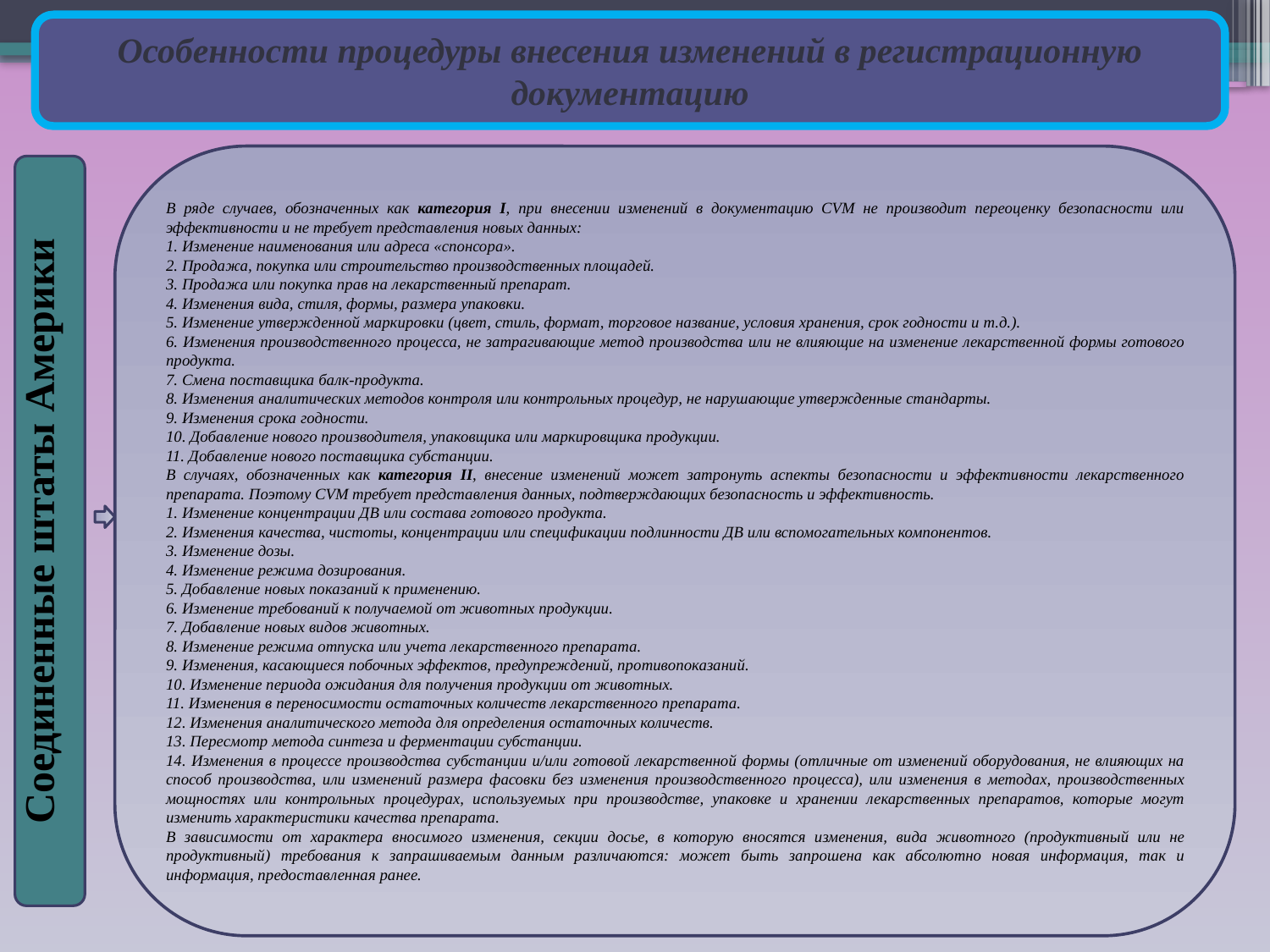

Особенности процедуры внесения изменений в регистрационную документацию
В ряде случаев, обозначенных как категория I, при внесении изменений в документацию CVM не производит переоценку безопасности или эффективности и не требует представления новых данных:
1. Изменение наименования или адреса «спонсора».
2. Продажа, покупка или строительство производственных площадей.
3. Продажа или покупка прав на лекарственный препарат.
4. Изменения вида, стиля, формы, размера упаковки.
5. Изменение утвержденной маркировки (цвет, стиль, формат, торговое название, условия хранения, срок годности и т.д.).
6. Изменения производственного процесса, не затрагивающие метод производства или не влияющие на изменение лекарственной формы готового продукта.
7. Смена поставщика балк-продукта.
8. Изменения аналитических методов контроля или контрольных процедур, не нарушающие утвержденные стандарты.
9. Изменения срока годности.
10. Добавление нового производителя, упаковщика или маркировщика продукции.
11. Добавление нового поставщика субстанции.
В случаях, обозначенных как категория II, внесение изменений может затронуть аспекты безопасности и эффективности лекарственного препарата. Поэтому CVM требует представления данных, подтверждающих безопасность и эффективность.
1. Изменение концентрации ДВ или состава готового продукта.
2. Изменения качества, чистоты, концентрации или спецификации подлинности ДВ или вспомогательных компонентов.
3. Изменение дозы.
4. Изменение режима дозирования.
5. Добавление новых показаний к применению.
6. Изменение требований к получаемой от животных продукции.
7. Добавление новых видов животных.
8. Изменение режима отпуска или учета лекарственного препарата.
9. Изменения, касающиеся побочных эффектов, предупреждений, противопоказаний.
10. Изменение периода ожидания для получения продукции от животных.
11. Изменения в переносимости остаточных количеств лекарственного препарата.
12. Изменения аналитического метода для определения остаточных количеств.
13. Пересмотр метода синтеза и ферментации субстанции.
14. Изменения в процессе производства субстанции и/или готовой лекарственной формы (отличные от изменений оборудования, не влияющих на способ производства, или изменений размера фасовки без изменения производственного процесса), или изменения в методах, производственных мощностях или контрольных процедурах, используемых при производстве, упаковке и хранении лекарственных препаратов, которые могут изменить характеристики качества препарата.
В зависимости от характера вносимого изменения, секции досье, в которую вносятся изменения, вида животного (продуктивный или не продуктивный) требования к запрашиваемым данным различаются: может быть запрошена как абсолютно новая информация, так и информация, предоставленная ранее.
Соединенные штаты Америки